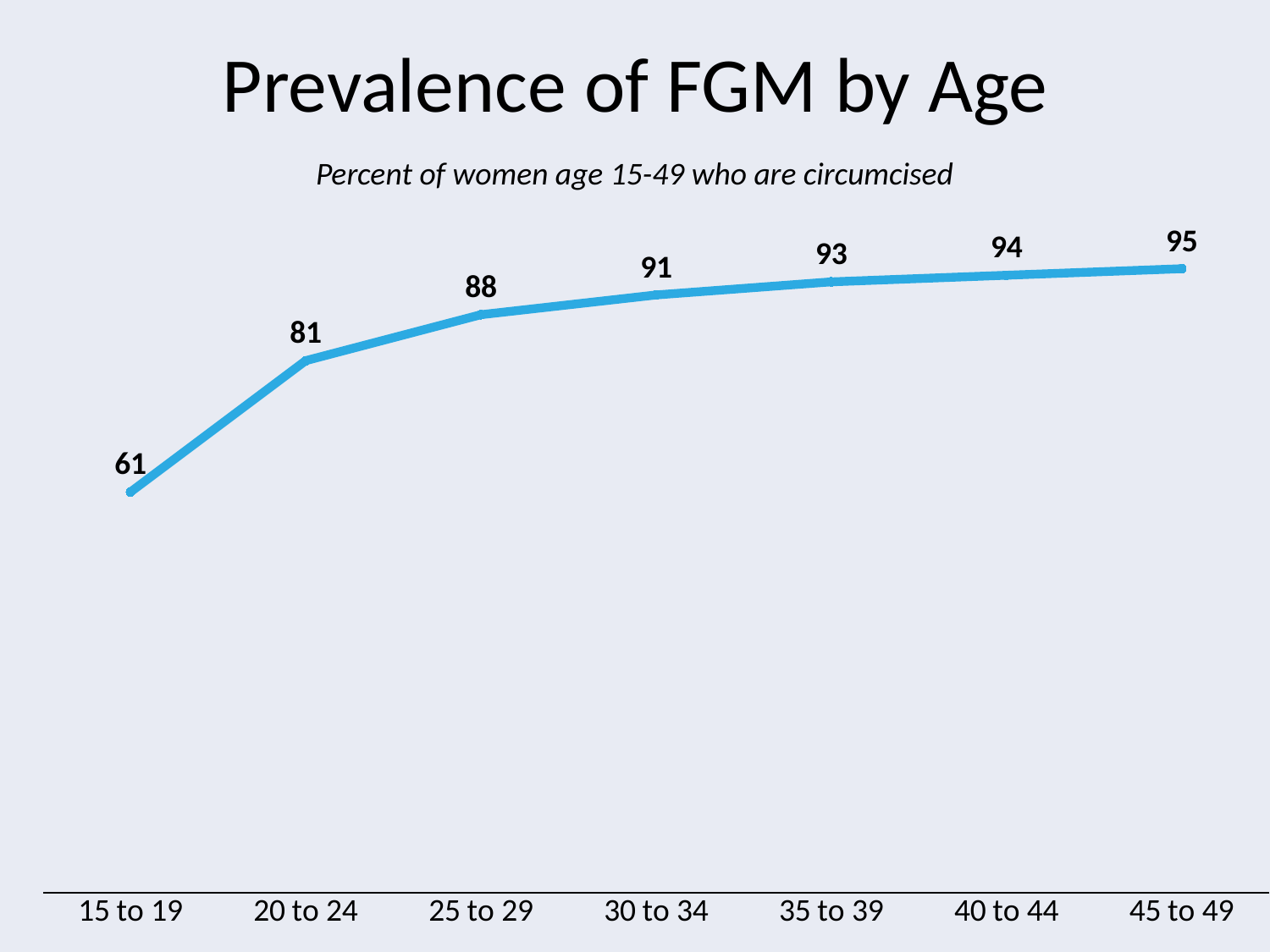

# Prevalence of FGM by Age
Percent of women age 15-49 who are circumcised

### Chart

| Category | Series 1 |
|---|---|
| 15 to 19 | 61.0 |
| 20 to 24 | 81.0 |
| 25 to 29 | 88.0 |
| 30 to 34 | 91.0 |
| 35 to 39 | 93.0 |
| 40 to 44 | 94.0 |
| 45 to 49 | 95.0 |